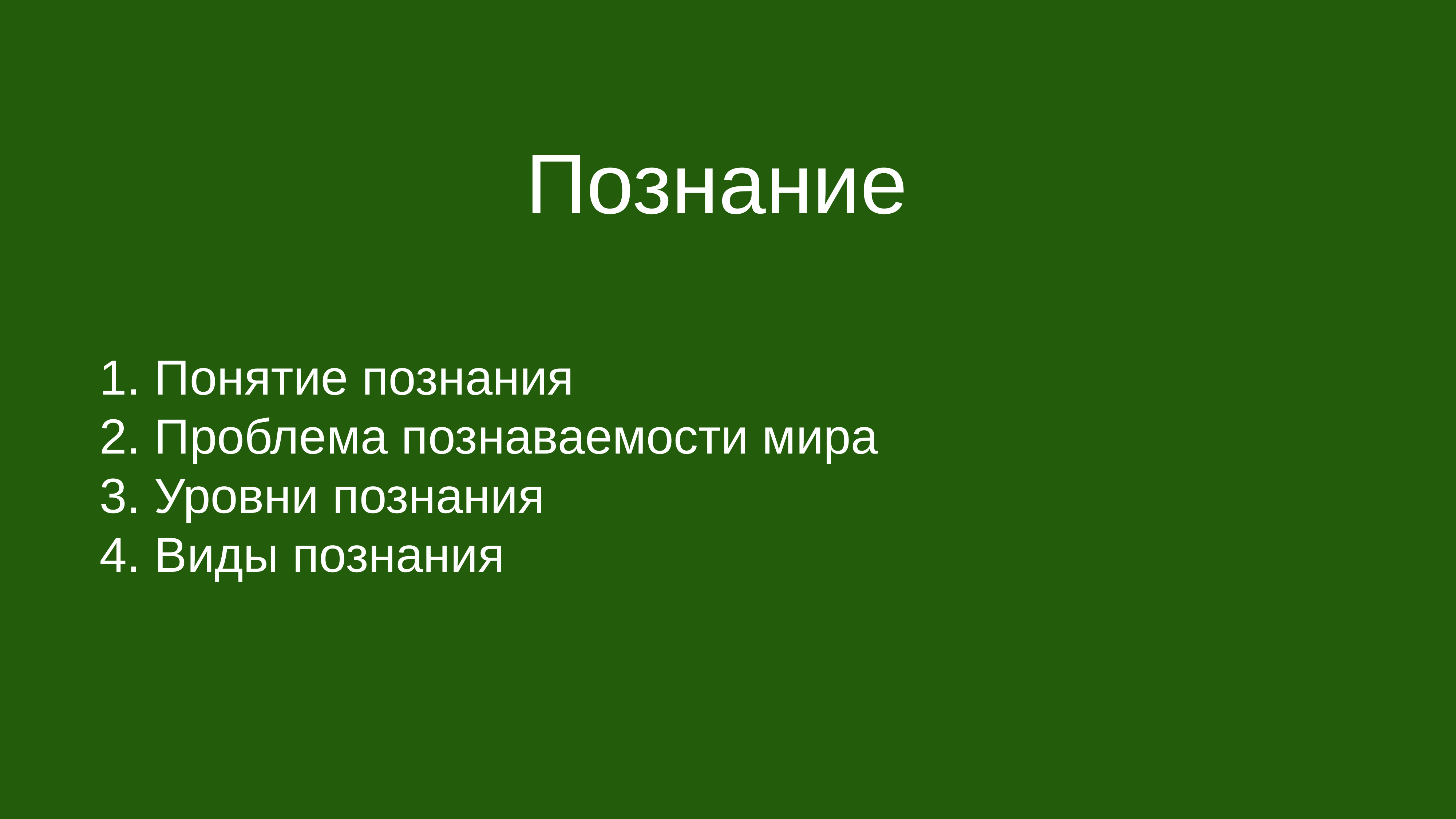

# Познание
1. Понятие познания
2. Проблема познаваемости мира
3. Уровни познания
4. Виды познания